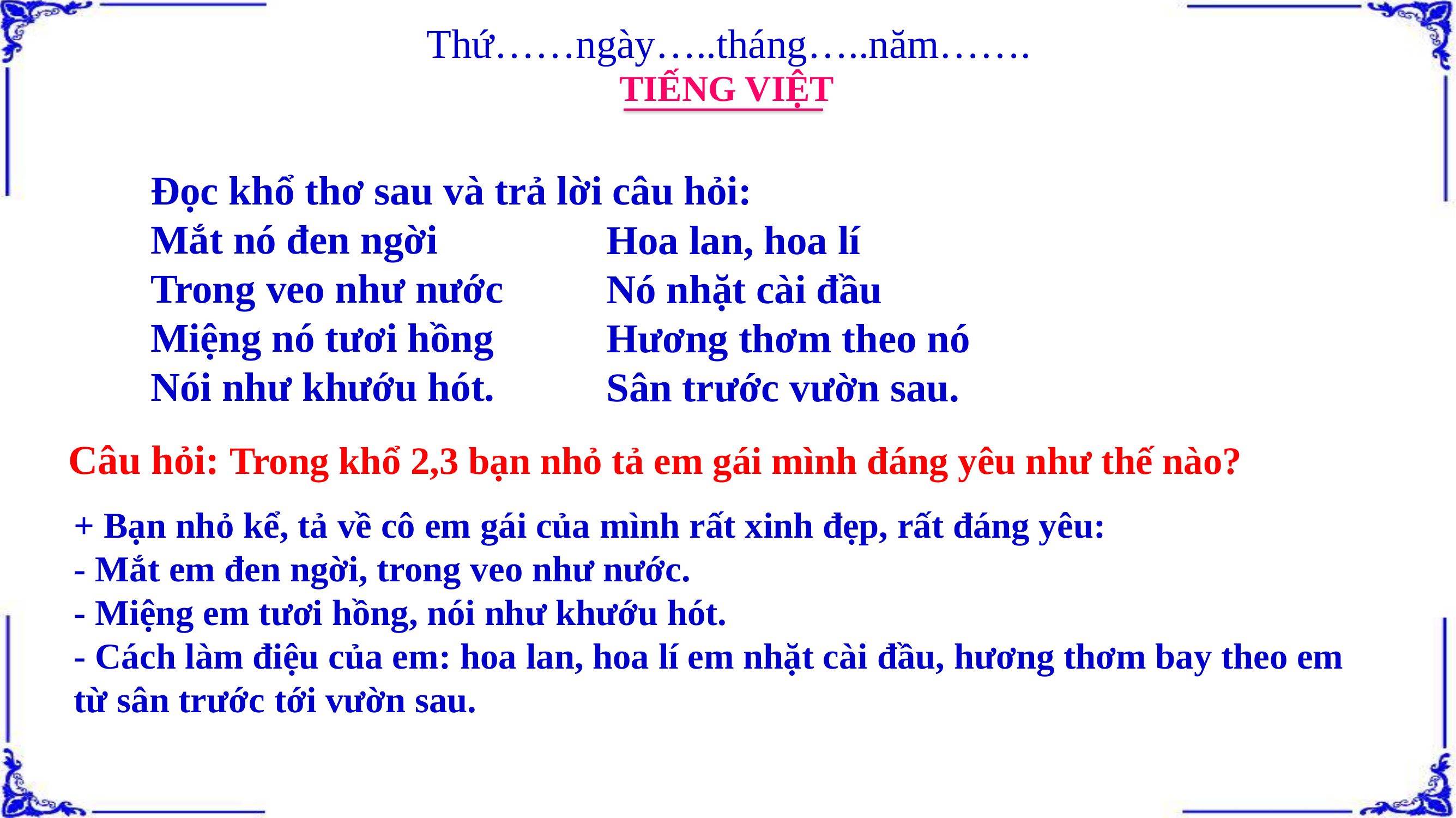

Thứ……ngày…..tháng…..năm…….
TIẾNG VIỆT
Đọc khổ thơ sau và trả lời câu hỏi:
Mắt nó đen ngời
Trong veo như nước
Miệng nó tươi hồng
Nói như khướu hót.
Hoa lan, hoa lí
Nó nhặt cài đầu
Hương thơm theo nó
Sân trước vườn sau.
Câu hỏi: Trong khổ 2,3 bạn nhỏ tả em gái mình đáng yêu như thế nào?
+ Bạn nhỏ kể, tả về cô em gái của mình rất xinh đẹp, rất đáng yêu:
- Mắt em đen ngời, trong veo như nước.
- Miệng em tươi hồng, nói như khướu hót.
- Cách làm điệu của em: hoa lan, hoa lí em nhặt cài đầu, hương thơm bay theo em từ sân trước tới vườn sau.